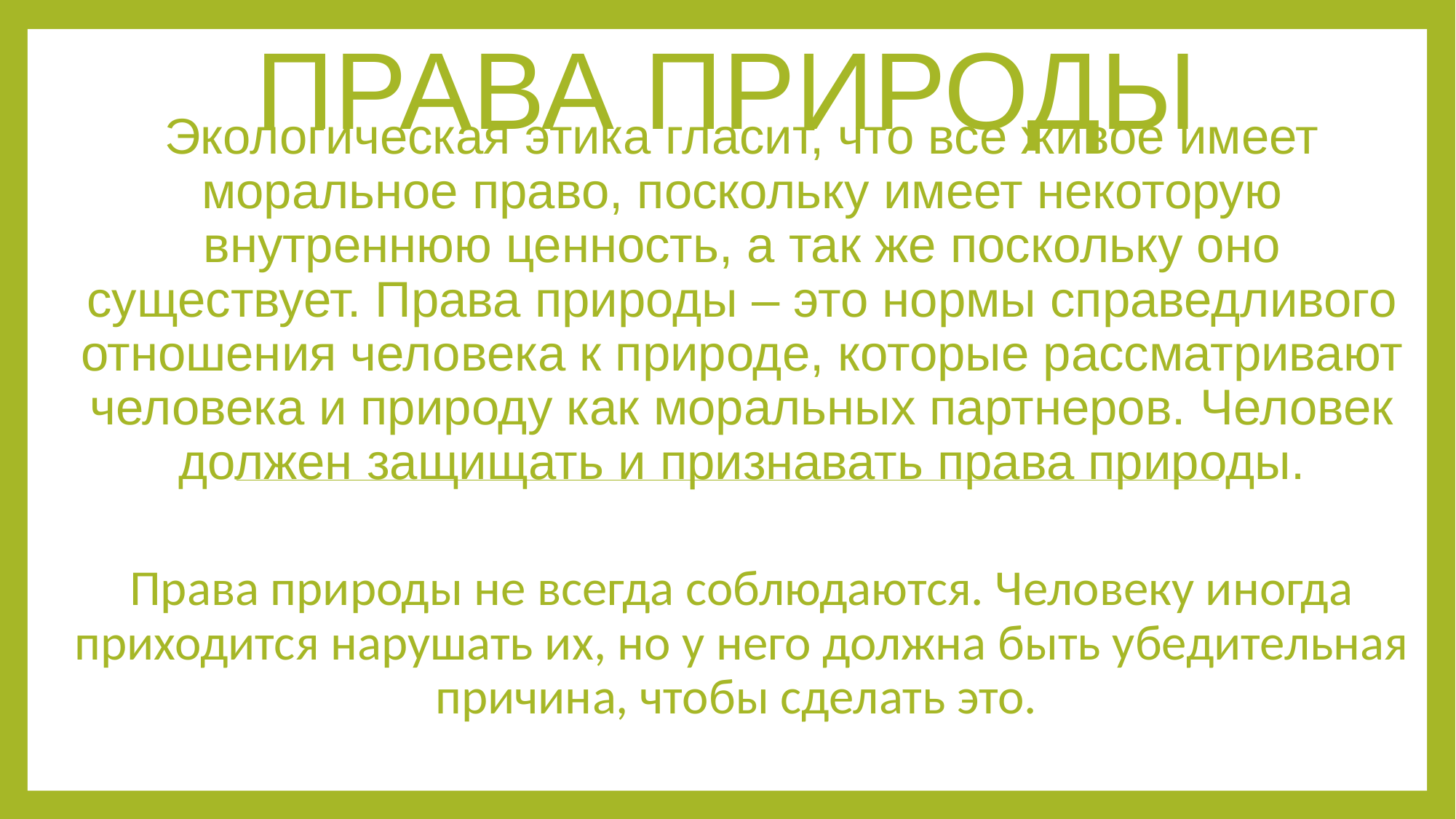

# Права природы
Экологическая этика гласит, что все живое имеет моральное право, поскольку имеет некоторую внутреннюю ценность, а так же поскольку оно существует. Права природы – это нормы справедливого отношения человека к природе, которые рассматривают человека и природу как моральных партнеров. Человек должен защищать и признавать права природы.

Права природы не всегда соблюдаются. Человеку иногда приходится нарушать их, но у него должна быть убедительная причина, чтобы сделать это.